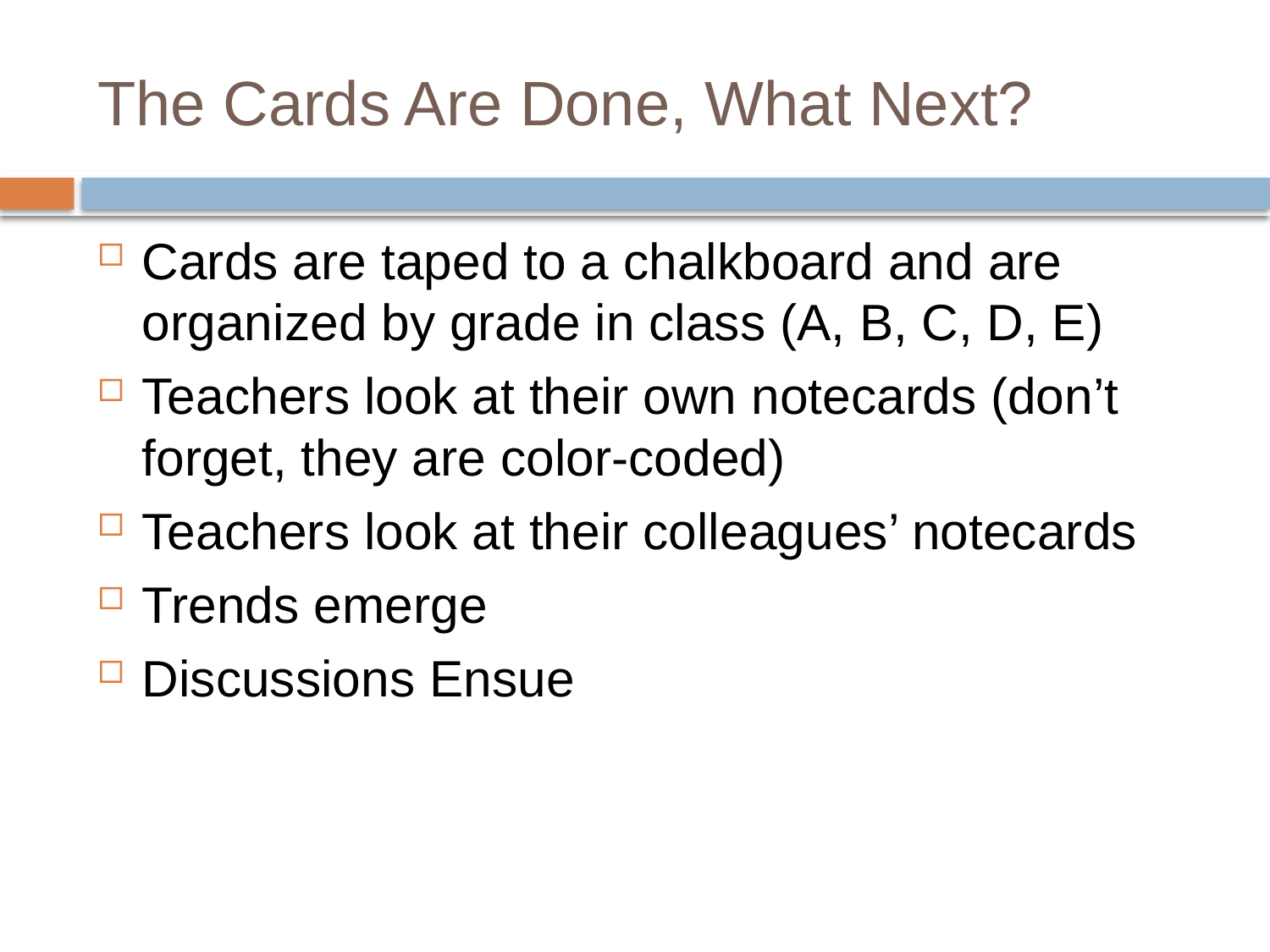

# The Cards Are Done, What Next?
Cards are taped to a chalkboard and are organized by grade in class (A, B, C, D, E)
Teachers look at their own notecards (don’t forget, they are color-coded)
Teachers look at their colleagues’ notecards
Trends emerge
Discussions Ensue